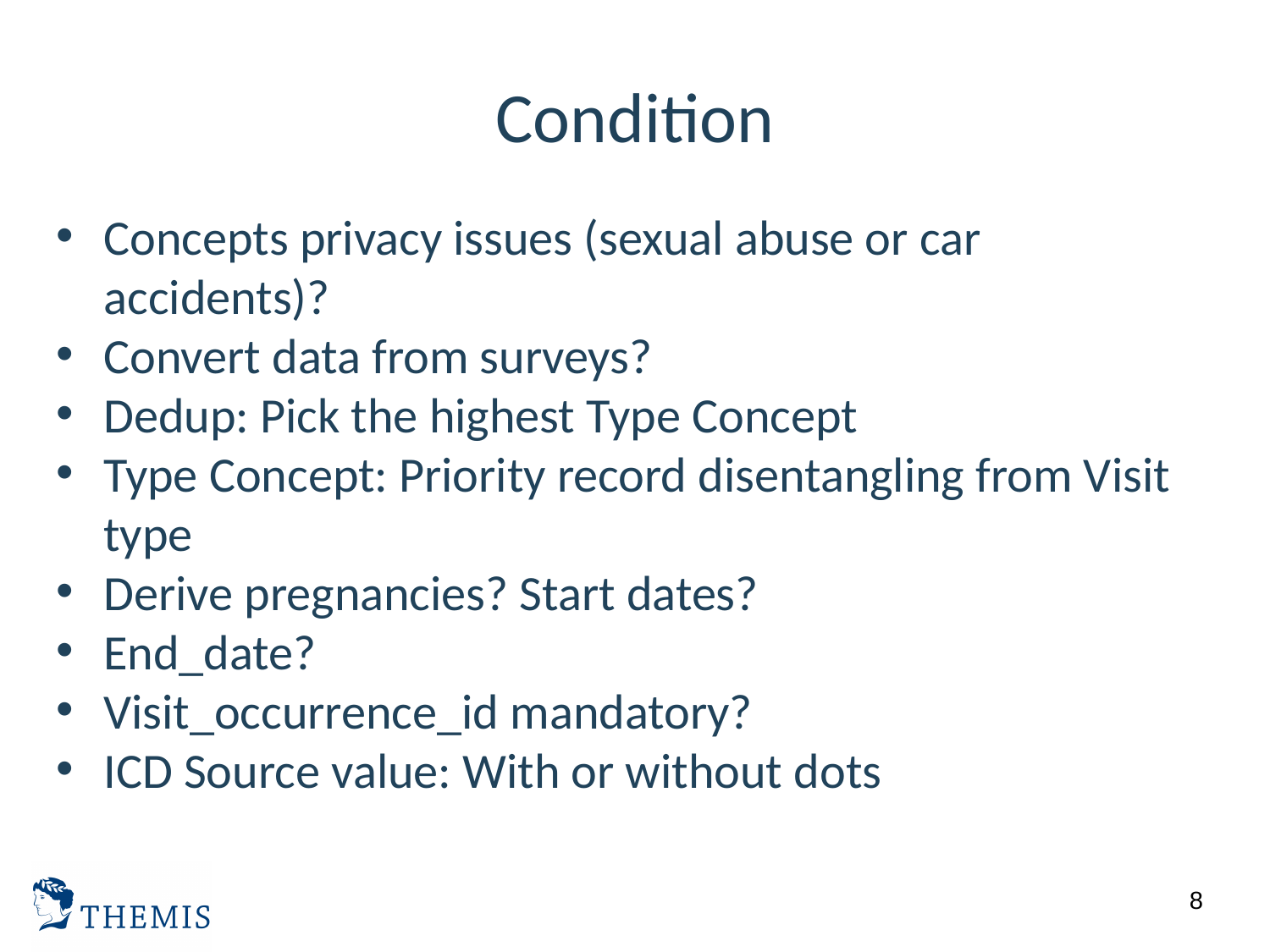

# Condition
Concepts privacy issues (sexual abuse or car accidents)?
Convert data from surveys?
Dedup: Pick the highest Type Concept
Type Concept: Priority record disentangling from Visit type
Derive pregnancies? Start dates?
End_date?
Visit_occurrence_id mandatory?
ICD Source value: With or without dots

8